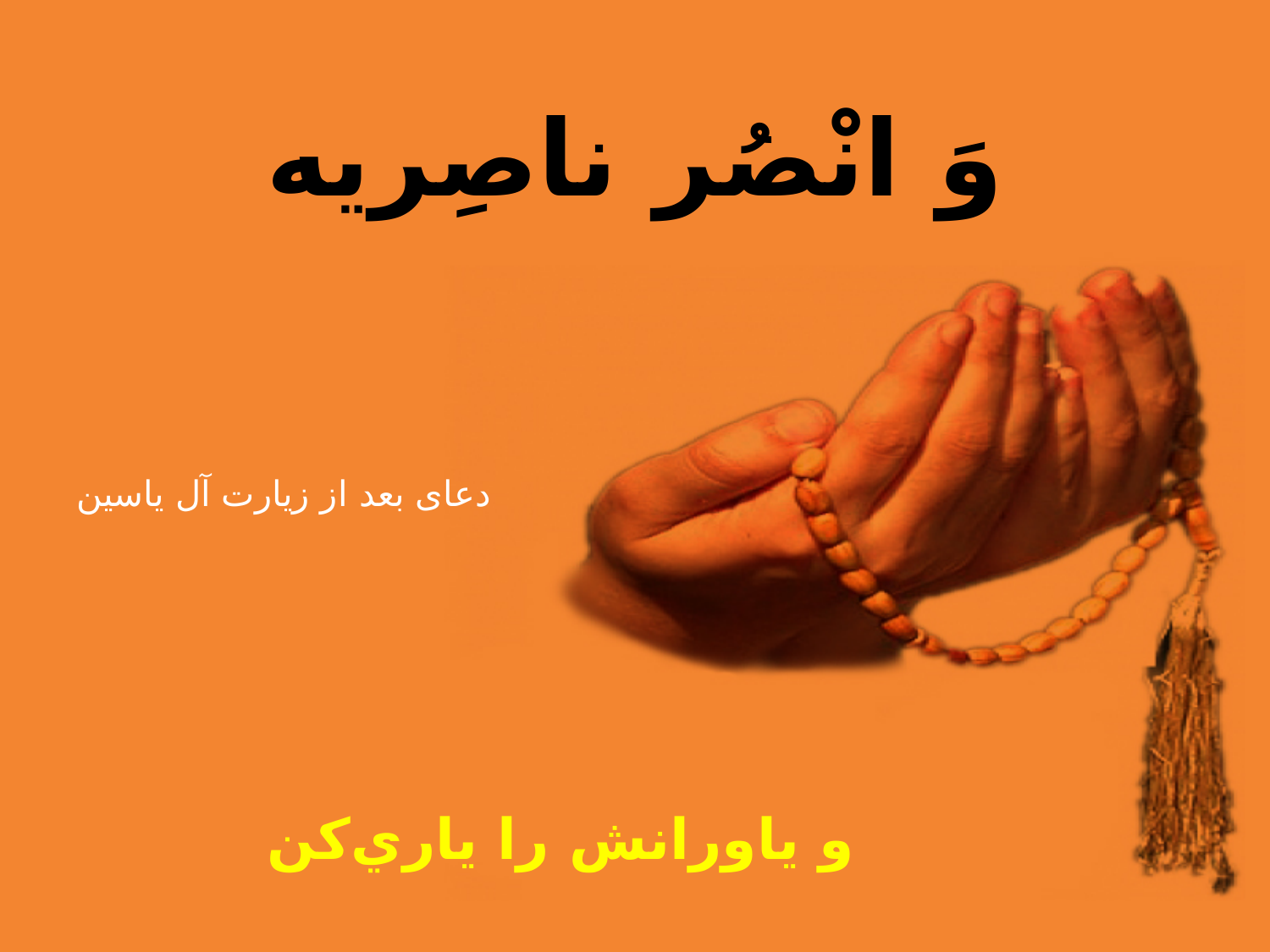

وَ انْصُر ناصِريه
و ياورانش را ياري‌كن